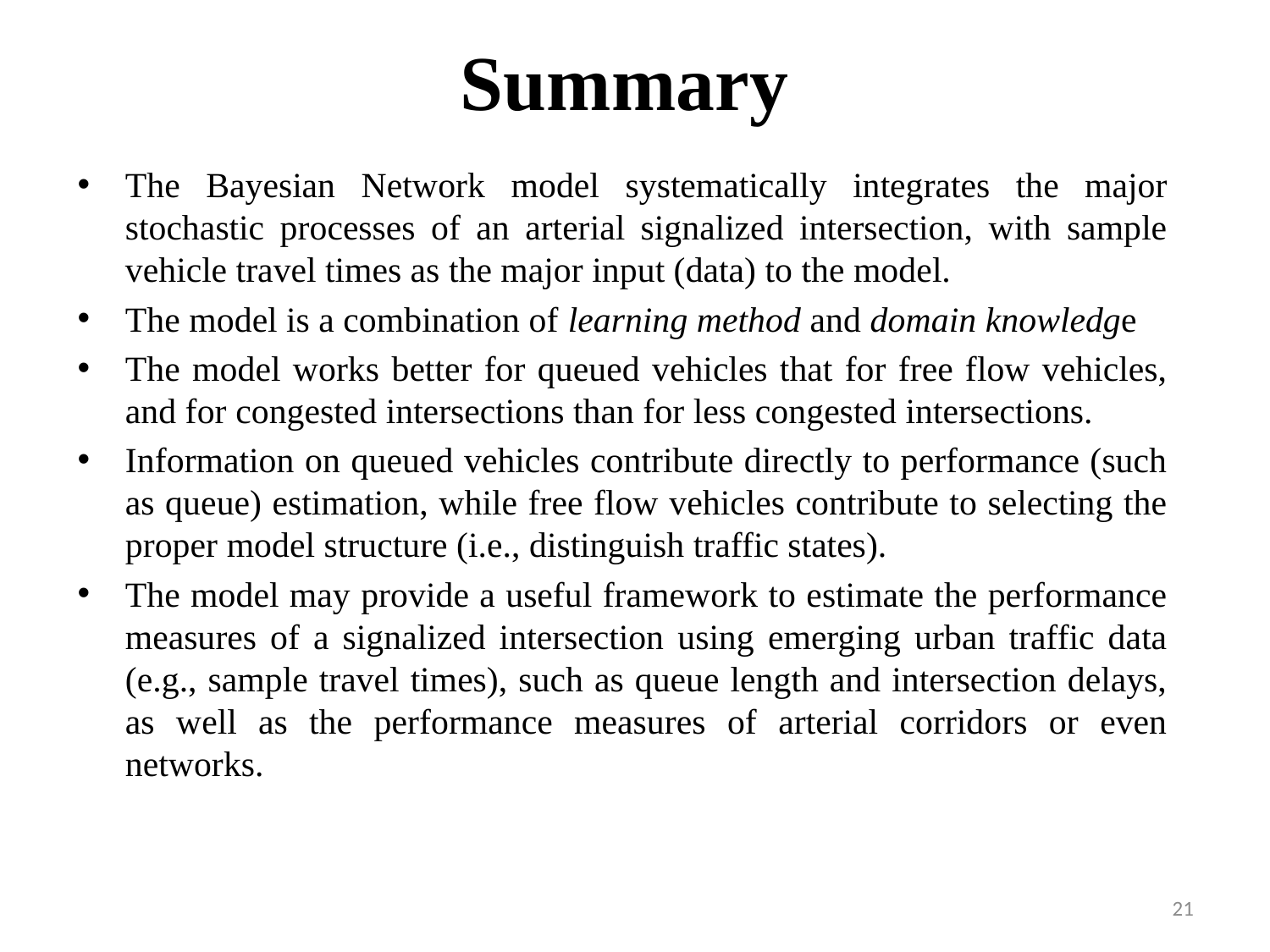

# Summary
The Bayesian Network model systematically integrates the major stochastic processes of an arterial signalized intersection, with sample vehicle travel times as the major input (data) to the model.
The model is a combination of learning method and domain knowledge
The model works better for queued vehicles that for free flow vehicles, and for congested intersections than for less congested intersections.
Information on queued vehicles contribute directly to performance (such as queue) estimation, while free flow vehicles contribute to selecting the proper model structure (i.e., distinguish traffic states).
The model may provide a useful framework to estimate the performance measures of a signalized intersection using emerging urban traffic data (e.g., sample travel times), such as queue length and intersection delays, as well as the performance measures of arterial corridors or even networks.
21